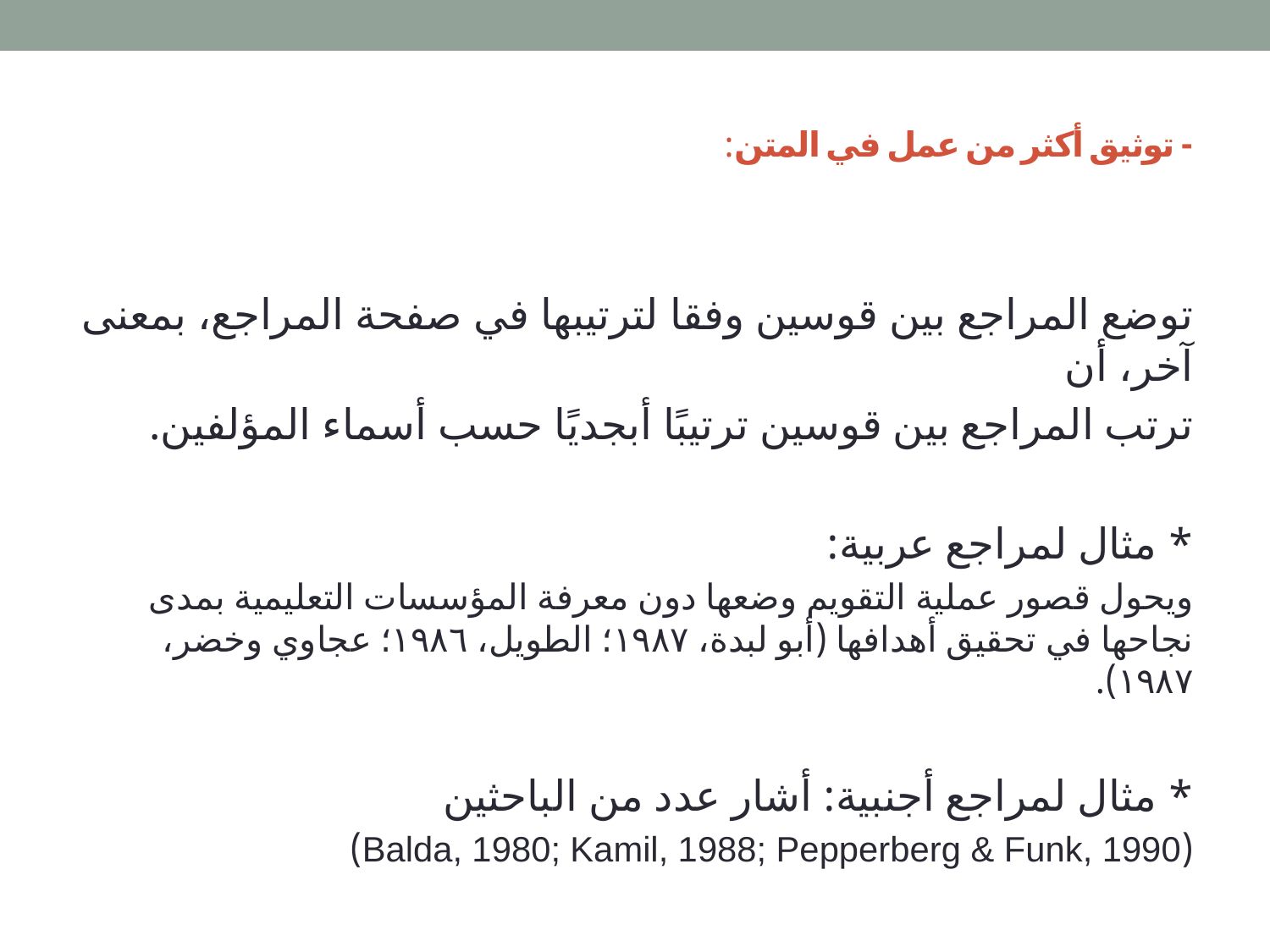

# - توثيق أكثر من عمل في المتن:

توضع المراجع بين قوسين وفقا لترتيبها في صفحة المراجع، بمعنى آخر، أن
ترتب المراجع بين قوسين ترتيبًا أبجديًا حسب أسماء المؤلفين.

* مثال لمراجع عربية:
ويحول قصور عملية التقويم وضعها دون معرفة المؤسسات التعليمية بمدى نجاحها في تحقيق أهدافها (أبو لبدة، ١٩٨٧؛ الطويل، ١٩٨٦؛ عجاوي وخضر، ١٩٨٧).

* مثال لمراجع أجنبية: أشار عدد من الباحثين
(Balda, 1980; Kamil, 1988; Pepperberg & Funk, 1990)